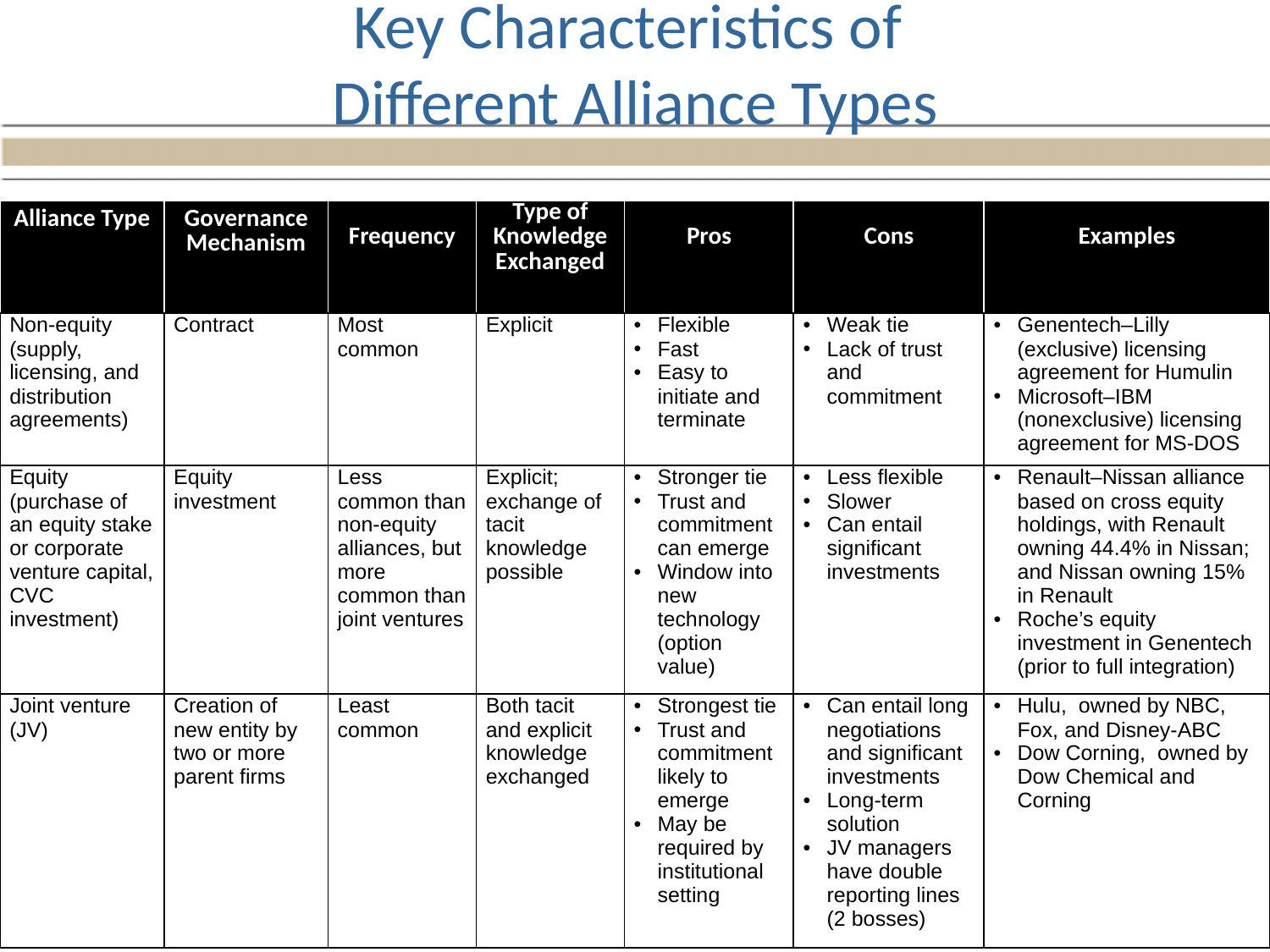

# Key Characteristics of Different Alliance Types
| Alliance Type | Governance Mechanism | Frequency | Type of Knowledge Exchanged | Pros | Cons | Examples |
| --- | --- | --- | --- | --- | --- | --- |
| Non-equity (supply, licensing, and distribution agreements) | Contract | Most common | Explicit | Flexible Fast Easy to initiate and terminate | Weak tie Lack of trust and commitment | Genentech–Lilly (exclusive) licensing agreement for Humulin Microsoft–IBM (nonexclusive) licensing agreement for MS-DOS |
| Equity (purchase of an equity stake or corporate venture capital, CVC investment) | Equity investment | Less common than non-equity alliances, but more common than joint ventures | Explicit; exchange of tacit knowledge possible | Stronger tie Trust and commitment can emerge Window into new technology (option value) | Less flexible Slower Can entail significant investments | Renault–Nissan alliance based on cross equity holdings, with Renault owning 44.4% in Nissan; and Nissan owning 15% in Renault Roche’s equity investment in Genentech (prior to full integration) |
| Joint venture (JV) | Creation of new entity by two or more parent firms | Least common | Both tacit and explicit knowledge exchanged | Strongest tie Trust and commitment likely to emerge May be required by institutional setting | Can entail long negotiations and significant investments Long-term solution JV managers have double reporting lines (2 bosses) | Hulu, owned by NBC, Fox, and Disney-ABC Dow Corning, owned by Dow Chemical and Corning |